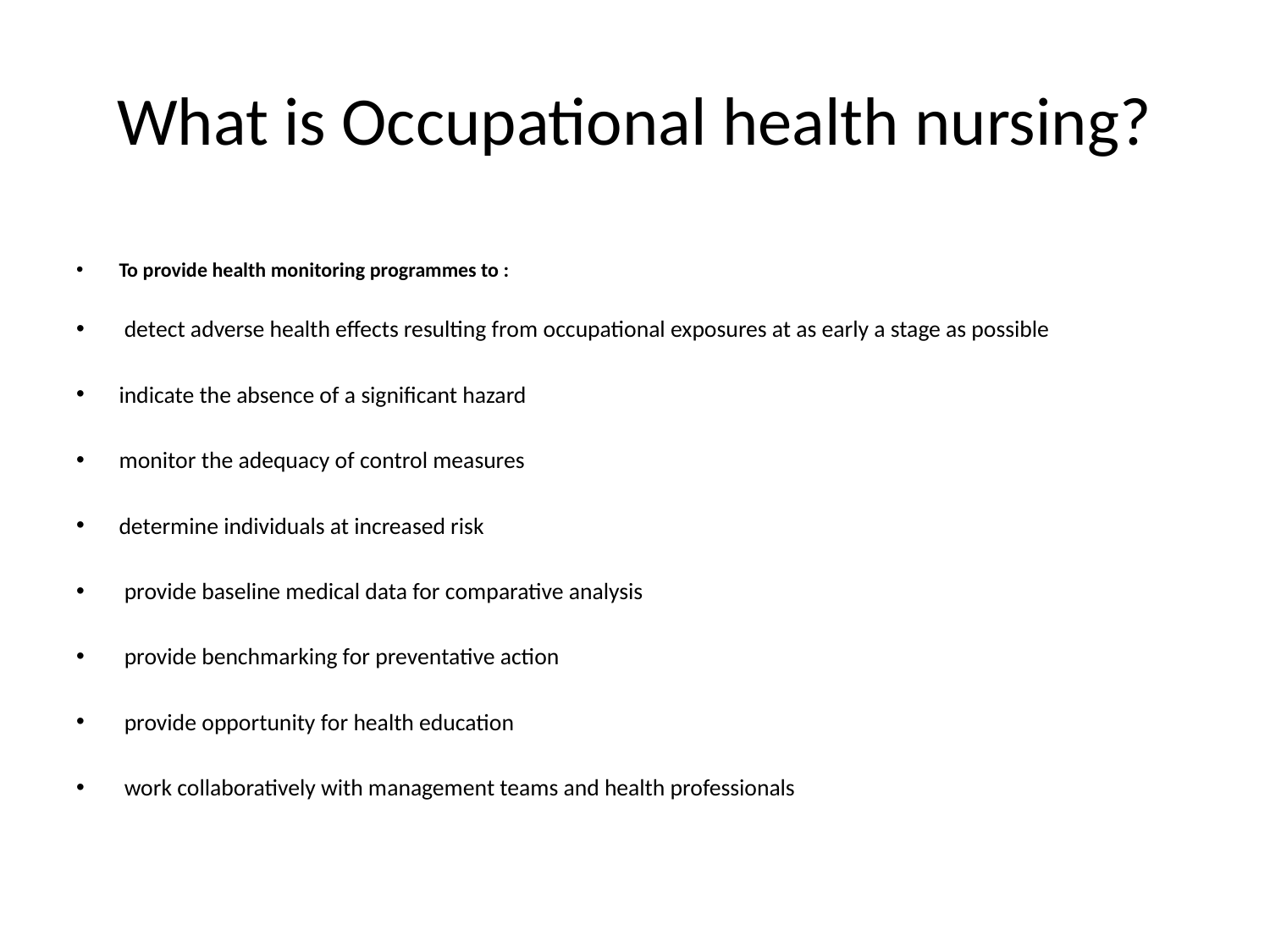

# What is Occupational health nursing?

To provide health monitoring programmes to :

 detect adverse health effects resulting from occupational exposures at as early a stage as possible

indicate the absence of a significant hazard

monitor the adequacy of control measures

determine individuals at increased risk

 provide baseline medical data for comparative analysis

 provide benchmarking for preventative action

 provide opportunity for health education

 work collaboratively with management teams and health professionals